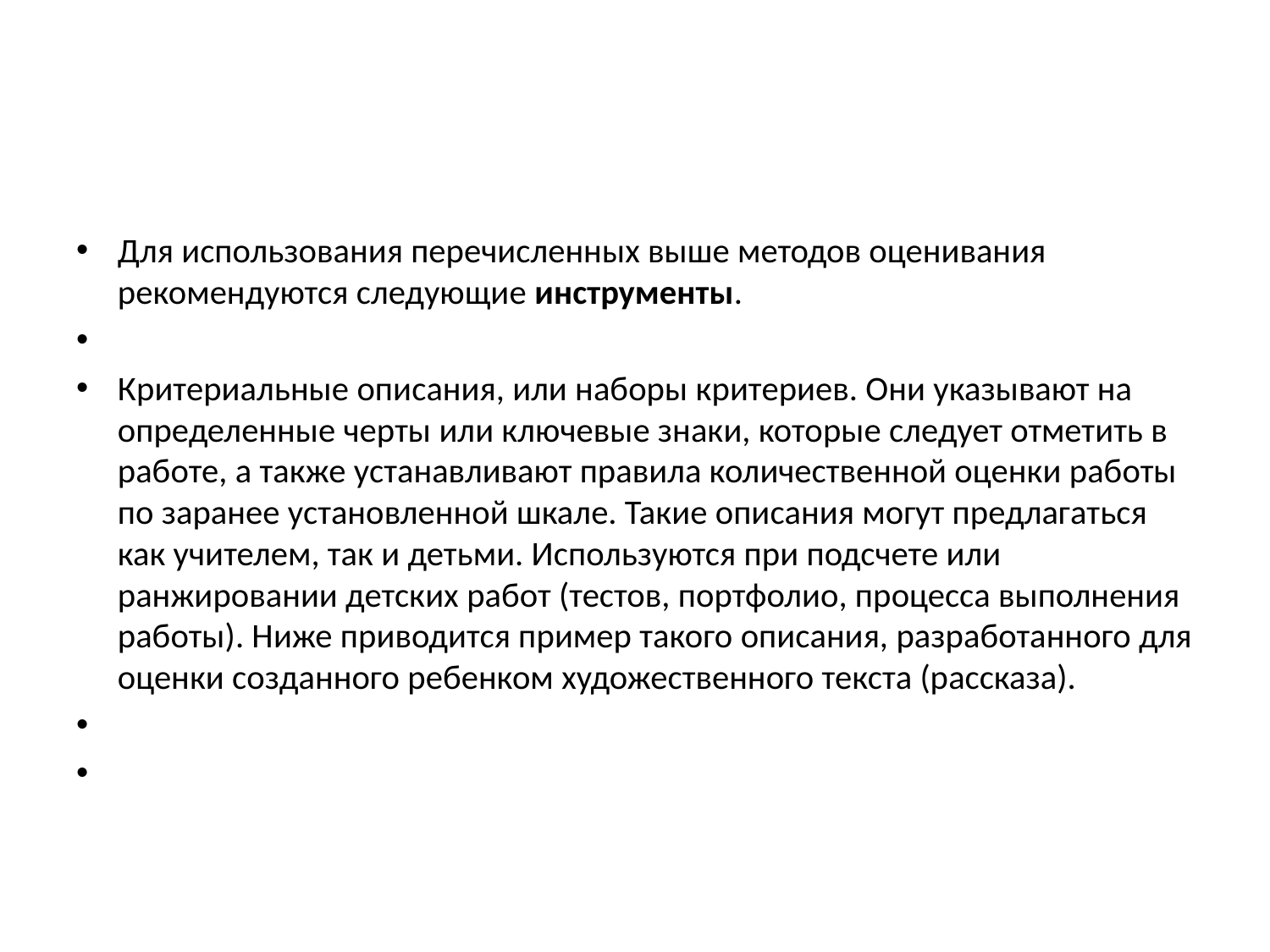

#
Для использования перечисленных выше методов оценивания рекомендуются следующие инструменты.

Критериальные описания, или наборы критериев. Они указывают на определенные черты или ключевые знаки, которые следует отметить в работе, а также устанавливают правила количественной оценки работы по заранее установленной шкале. Такие описания могут предлагаться как учителем, так и детьми. Используются при подсчете или ранжировании детских работ (тестов, портфолио, процесса выполнения работы). Ниже приводится пример такого описания, разработанного для оценки созданного ребенком художественного текста (рассказа).